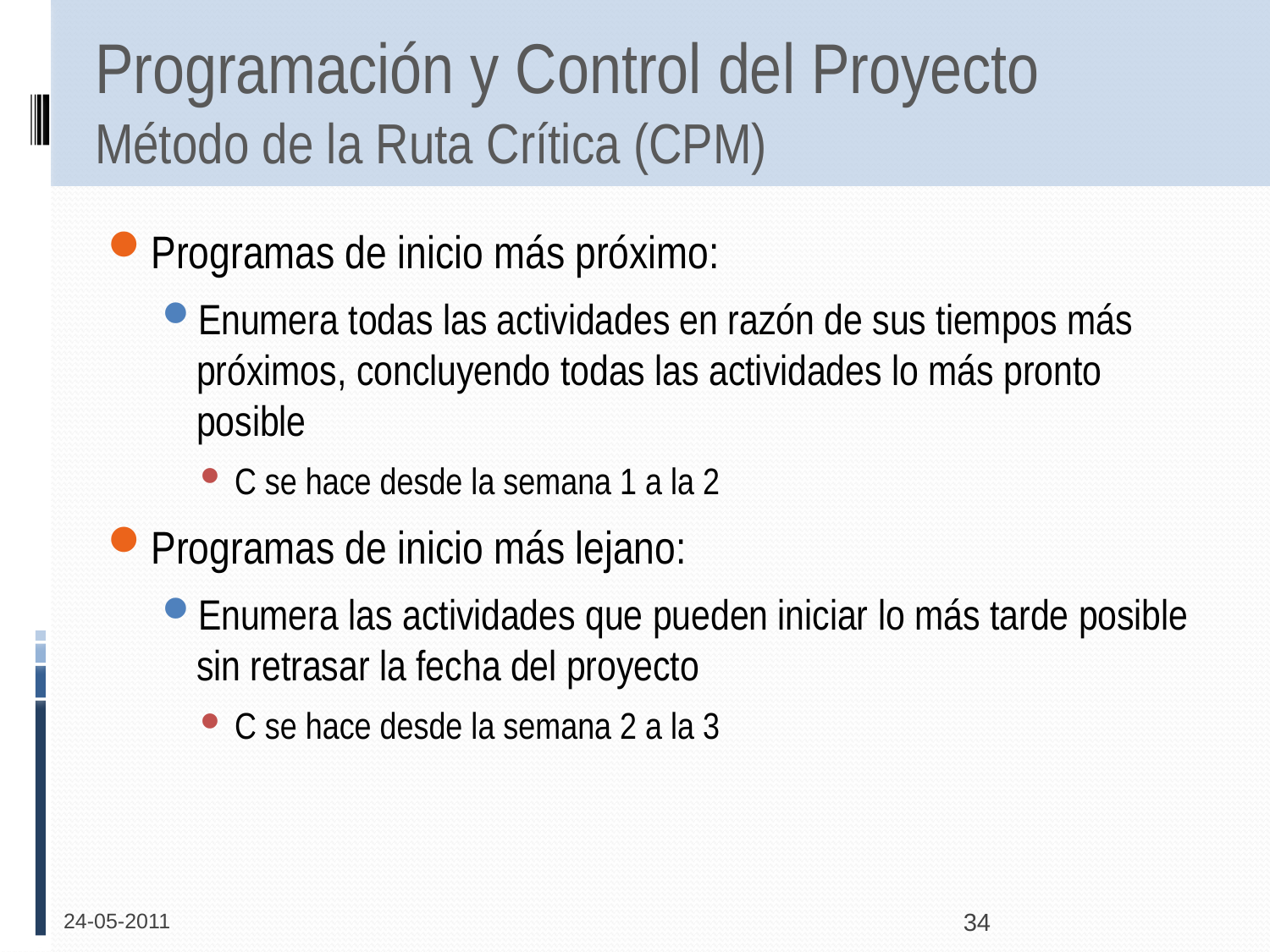

# Programación y Control del Proyecto Método de la Ruta Crítica (CPM)
Programas de inicio más próximo:
Enumera todas las actividades en razón de sus tiempos más próximos, concluyendo todas las actividades lo más pronto posible
C se hace desde la semana 1 a la 2
Programas de inicio más lejano:
Enumera las actividades que pueden iniciar lo más tarde posible sin retrasar la fecha del proyecto
C se hace desde la semana 2 a la 3

24-05-2011
34